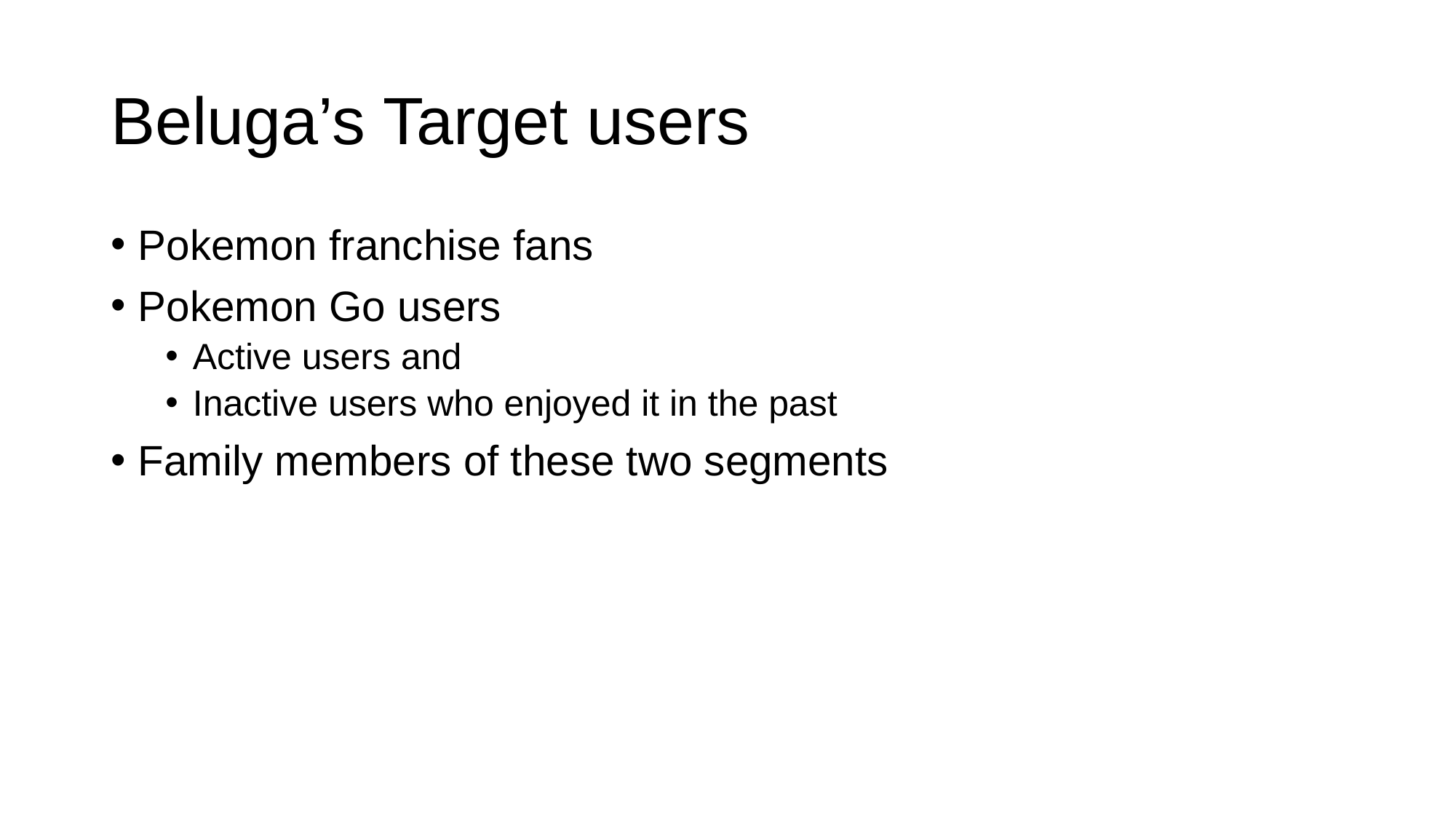

# Beluga’s Target users
Pokemon franchise fans
Pokemon Go users
Active users and
Inactive users who enjoyed it in the past
Family members of these two segments